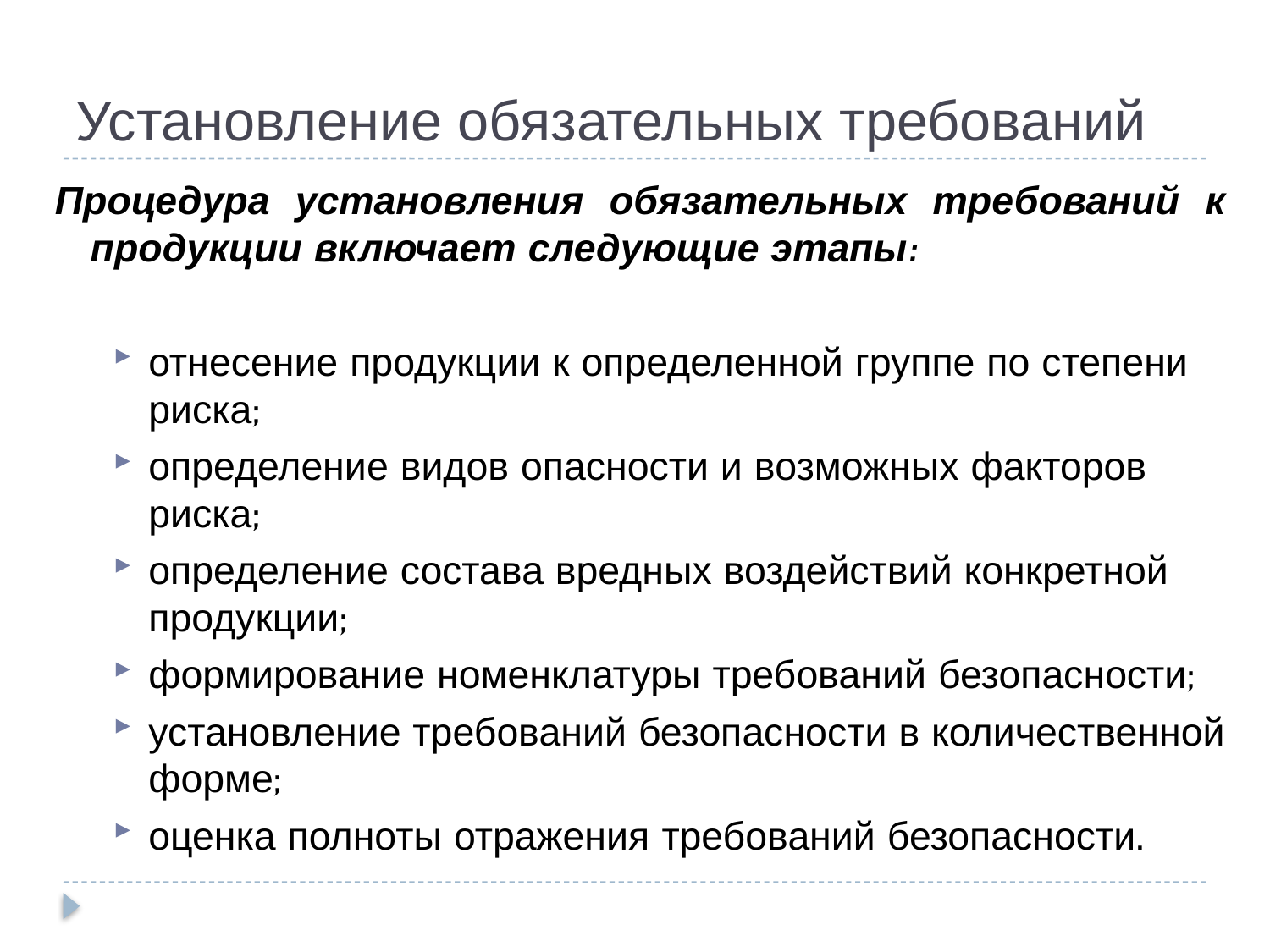

# Установление обязательных требований
Процедура установления обязательных требований к продукции включает следующие этапы:

отнесение продукции к определенной группе по степени риска;
определение видов опасности и возможных факторов риска;
определение состава вредных воздействий конкретной продукции;
формирование номенклатуры требований безопасности;
установление требований безопасности в количественной форме;
оценка полноты отражения требований безопасности.